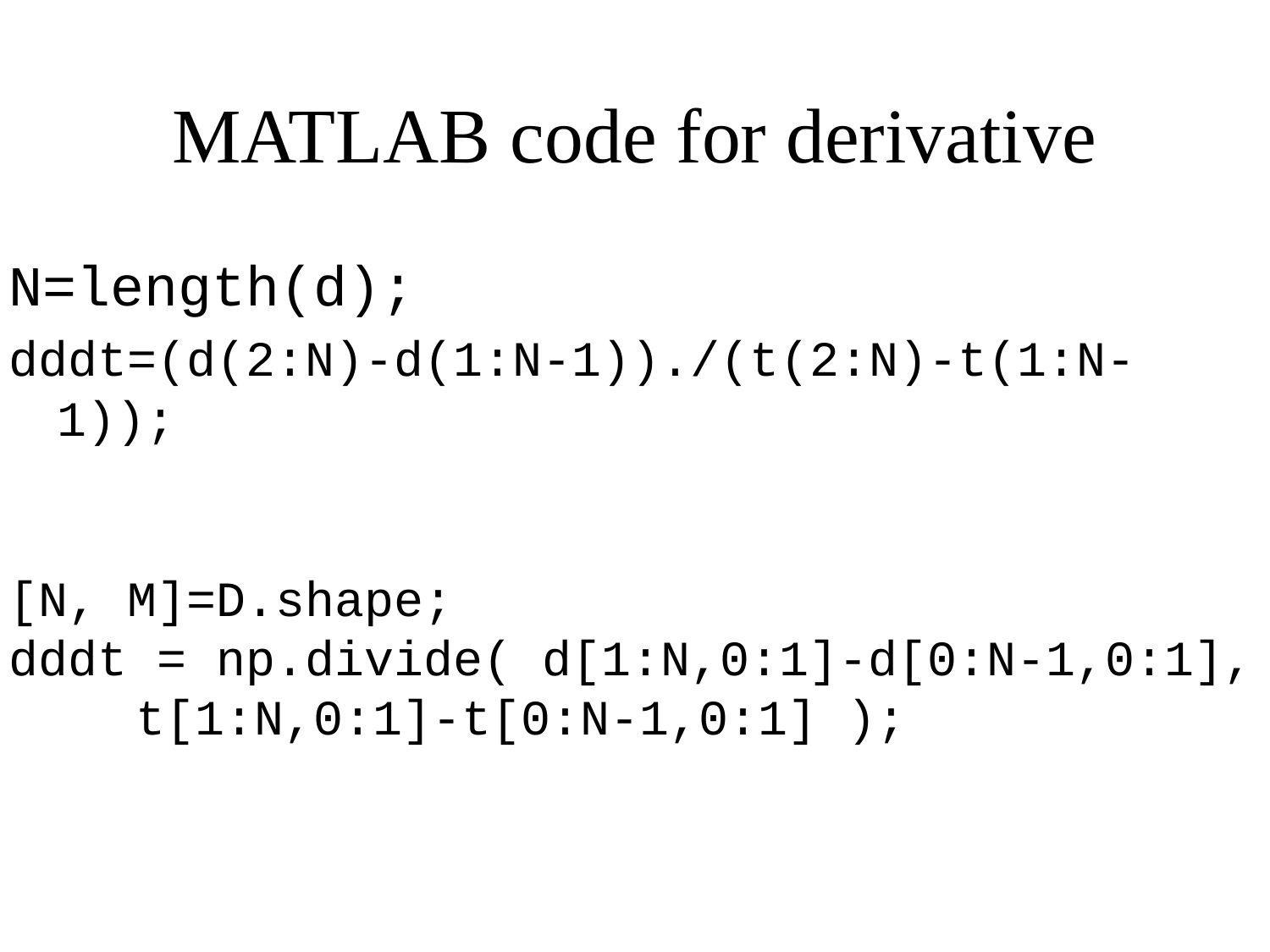

# MATLAB code for derivative
N=length(d);
dddt=(d(2:N)-d(1:N-1))./(t(2:N)-t(1:N-1));
[N, M]=D.shape;
dddt = np.divide( d[1:N,0:1]-d[0:N-1,0:1],
	t[1:N,0:1]-t[0:N-1,0:1] );